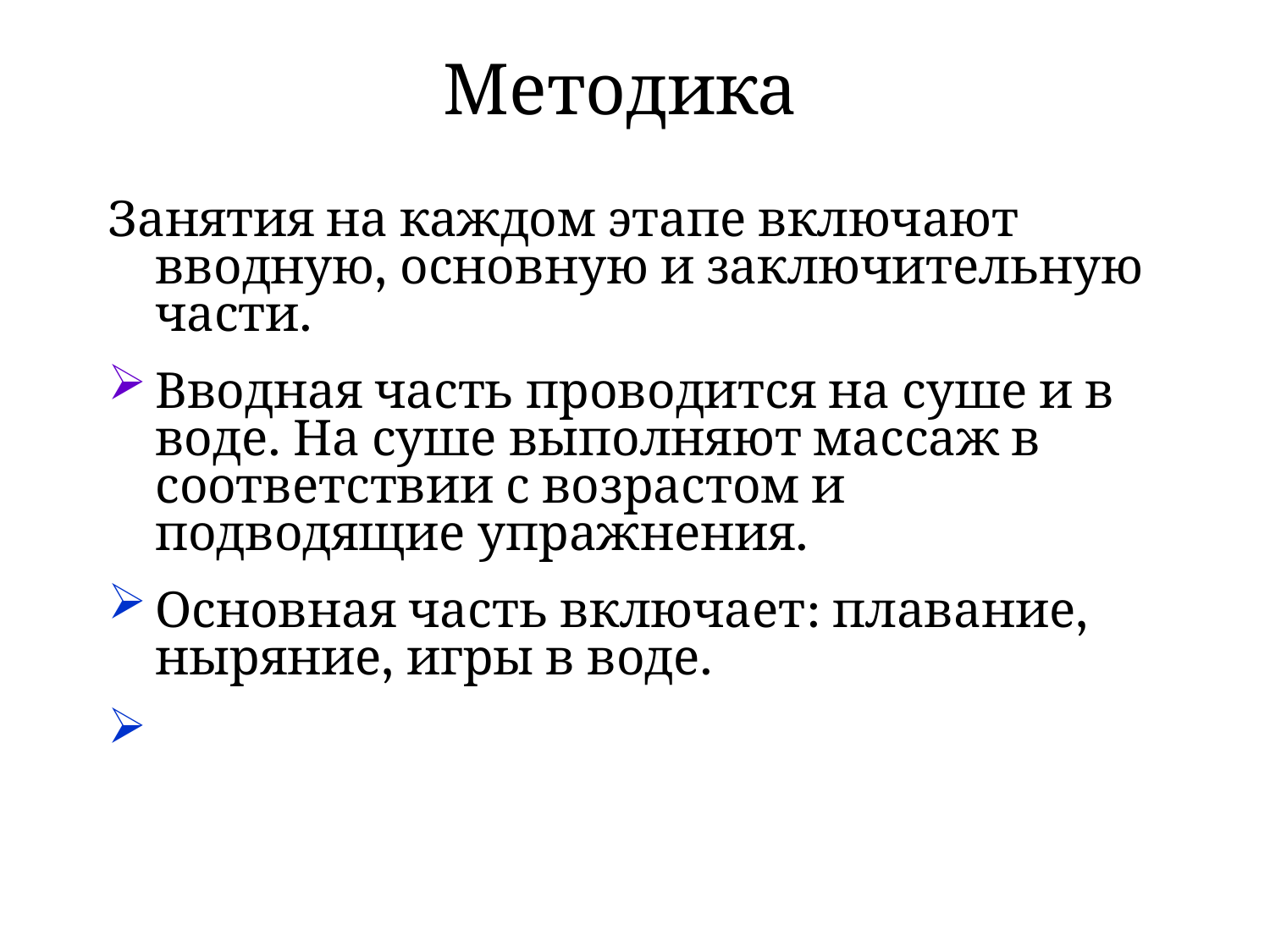

Методика
Занятия на каждом этапе включают вводную, основную и заключительную части.
Вводная часть проводится на суше и в воде. На суше выполняют массаж в соответствии с возрастом и подводящие упражнения.
Основная часть включает: плавание, ныряние, игры в воде.